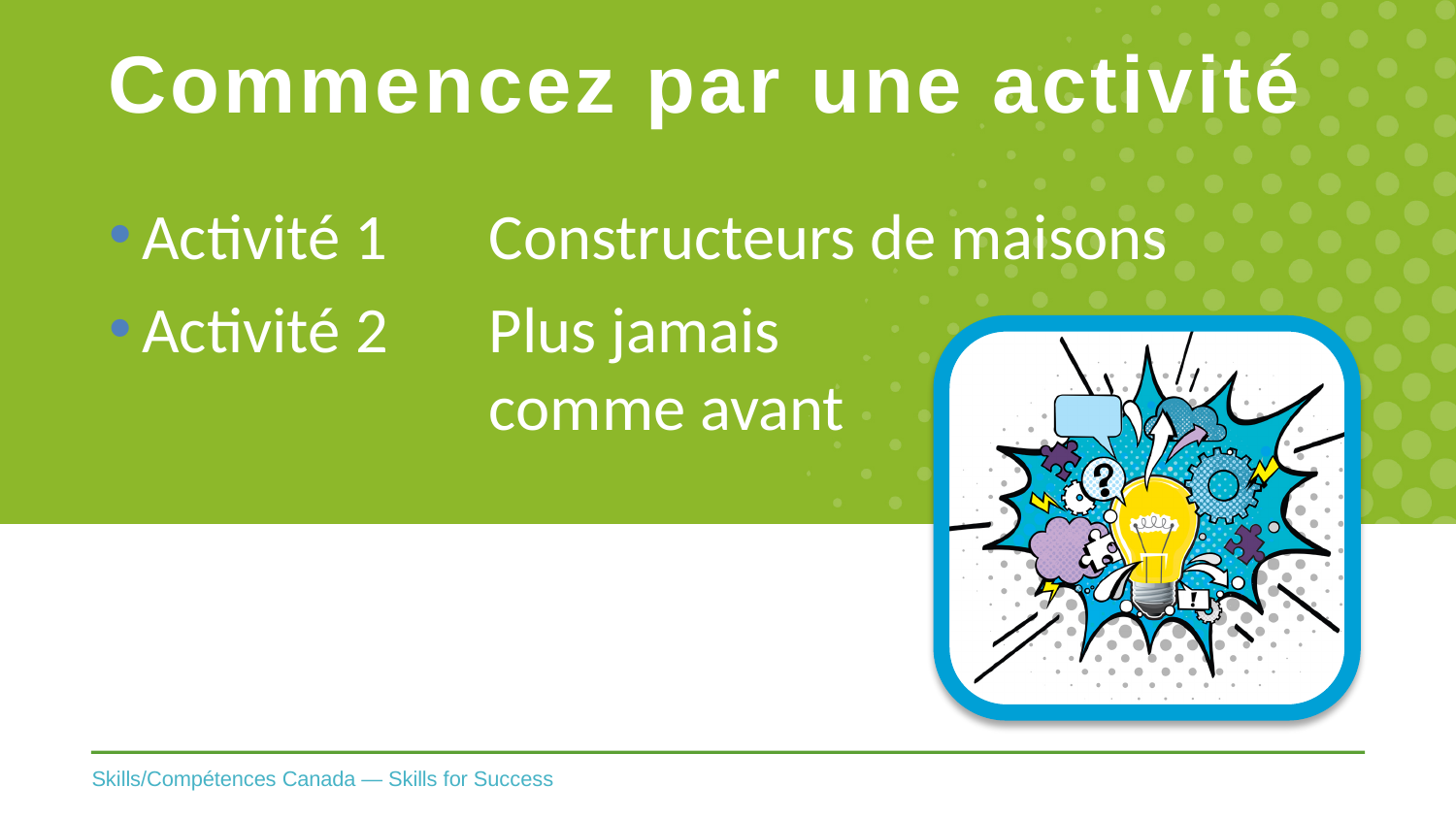

# Commencez par une activité
Activité 1	Constructeurs de maisons
Activité 2	Plus jamais
	comme avant